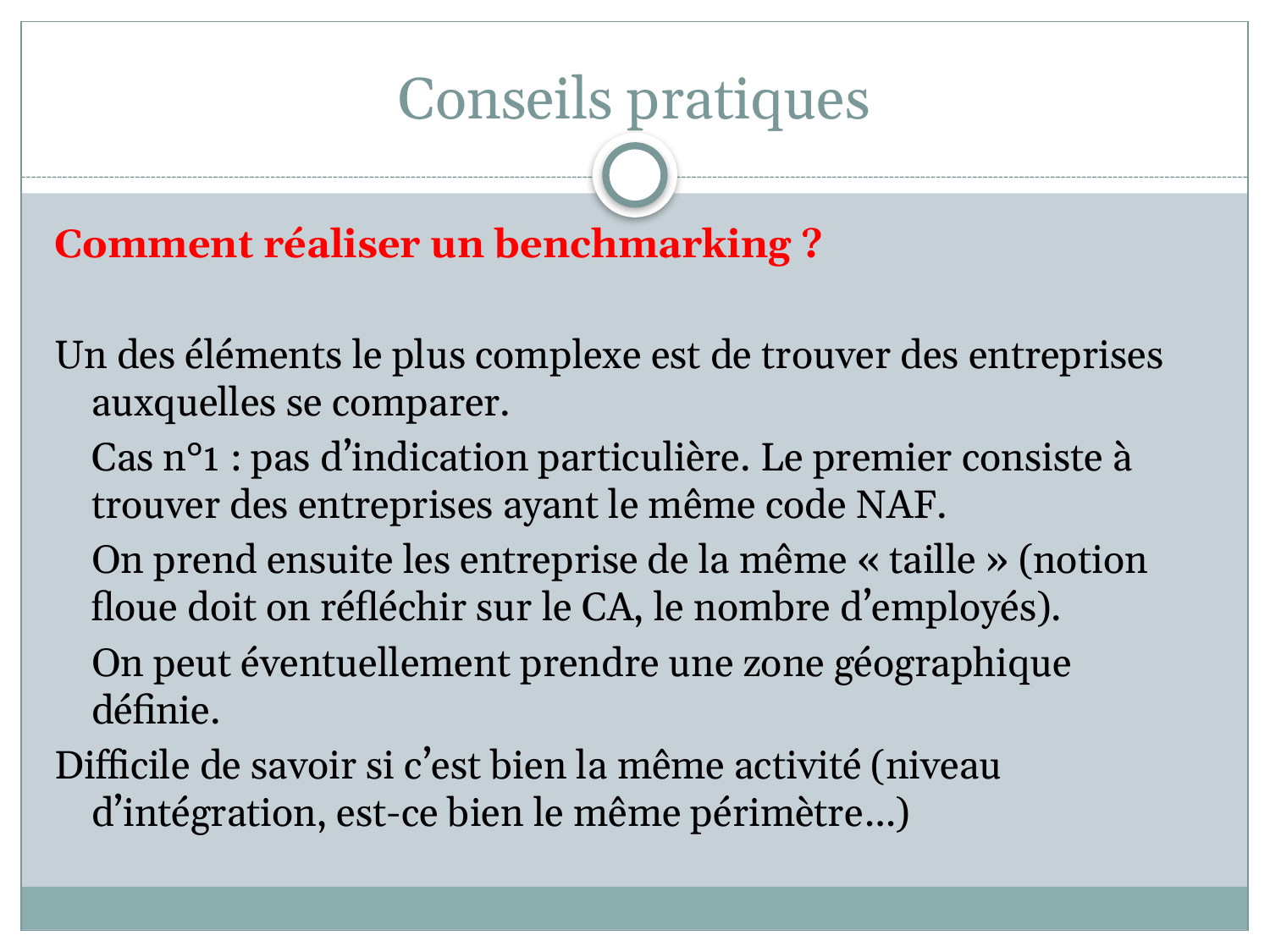

# Conseils pratiques
Comment réaliser un benchmarking ?

Un des éléments le plus complexe est de trouver des entreprises auxquelles se comparer.
	Cas n°1 : pas d’indication particulière. Le premier consiste à trouver des entreprises ayant le même code NAF.
	On prend ensuite les entreprise de la même « taille » (notion floue doit on réfléchir sur le CA, le nombre d’employés).
	On peut éventuellement prendre une zone géographique définie.
Difficile de savoir si c’est bien la même activité (niveau d’intégration, est-ce bien le même périmètre…)